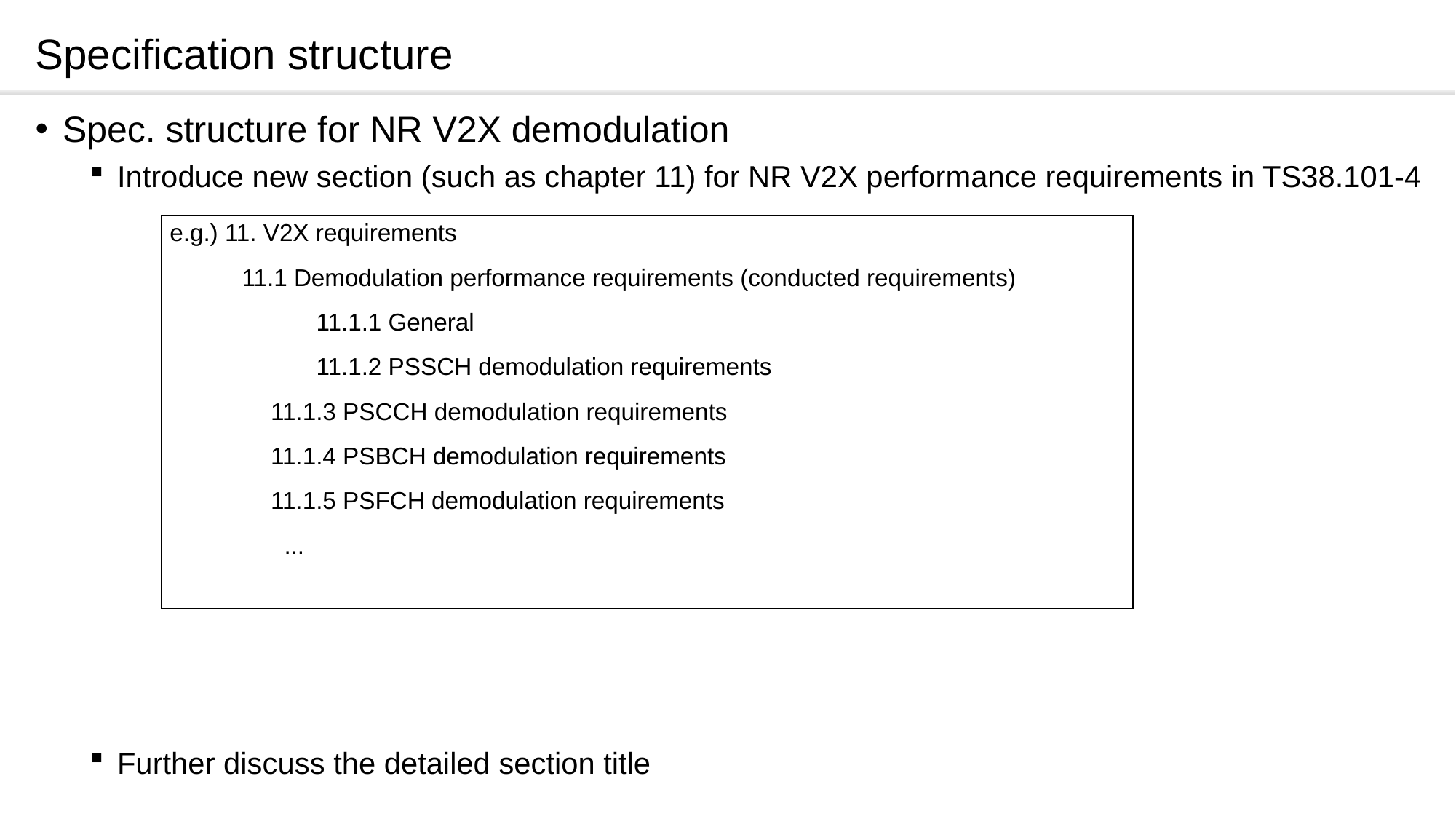

# Specification structure
Spec. structure for NR V2X demodulation
Introduce new section (such as chapter 11) for NR V2X performance requirements in TS38.101-4

Further discuss the detailed section title

| e.g.) 11. V2X requirements 11.1 Demodulation performance requirements (conducted requirements) 11.1.1 General 11.1.2 PSSCH demodulation requirements 11.1.3 PSCCH demodulation requirements 11.1.4 PSBCH demodulation requirements 11.1.5 PSFCH demodulation requirements ... |
| --- |